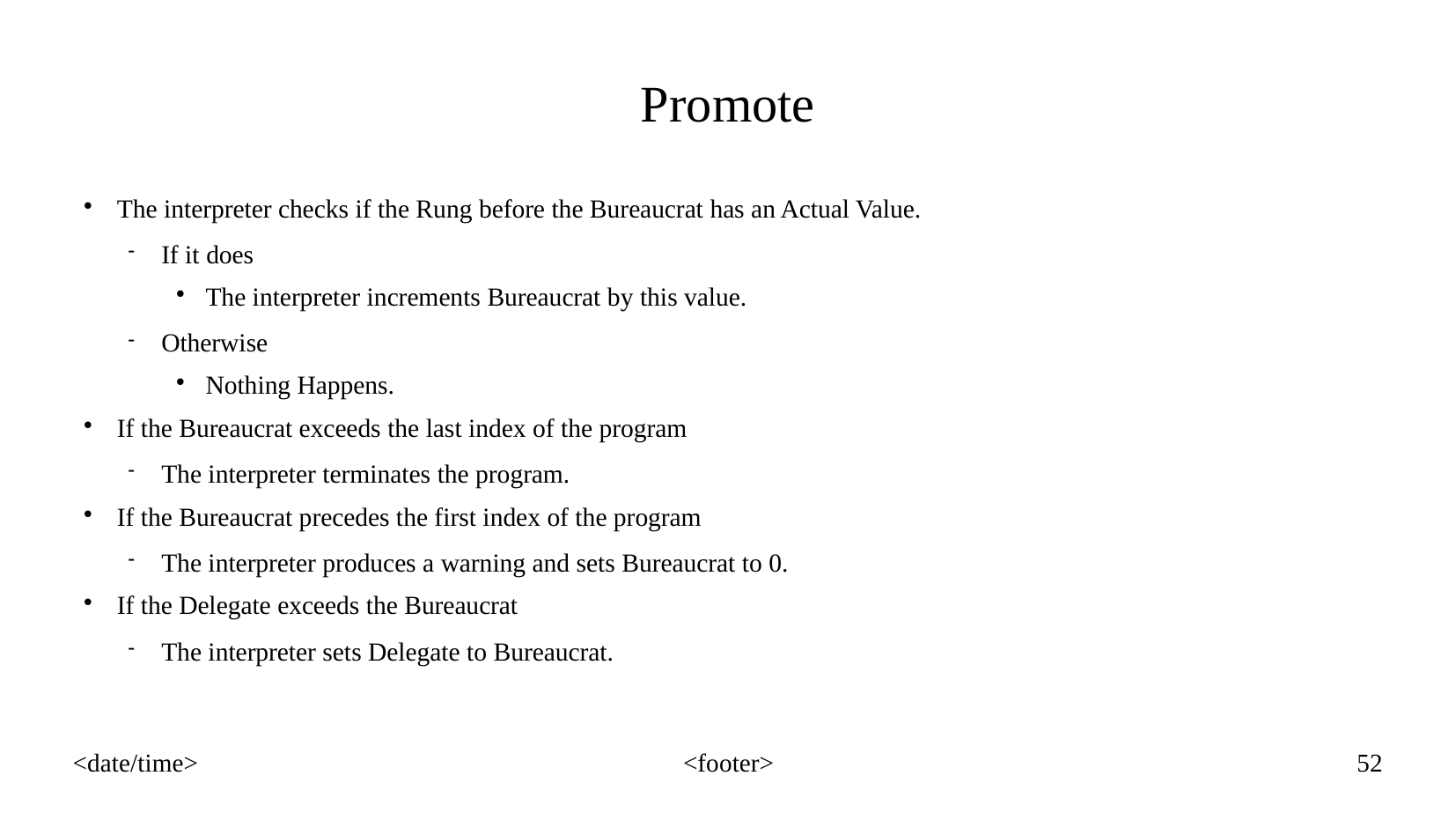

Promote
The interpreter checks if the Rung before the Bureaucrat has an Actual Value.
If it does
The interpreter increments Bureaucrat by this value.
Otherwise
Nothing Happens.
If the Bureaucrat exceeds the last index of the program
The interpreter terminates the program.
If the Bureaucrat precedes the first index of the program
The interpreter produces a warning and sets Bureaucrat to 0.
If the Delegate exceeds the Bureaucrat
The interpreter sets Delegate to Bureaucrat.